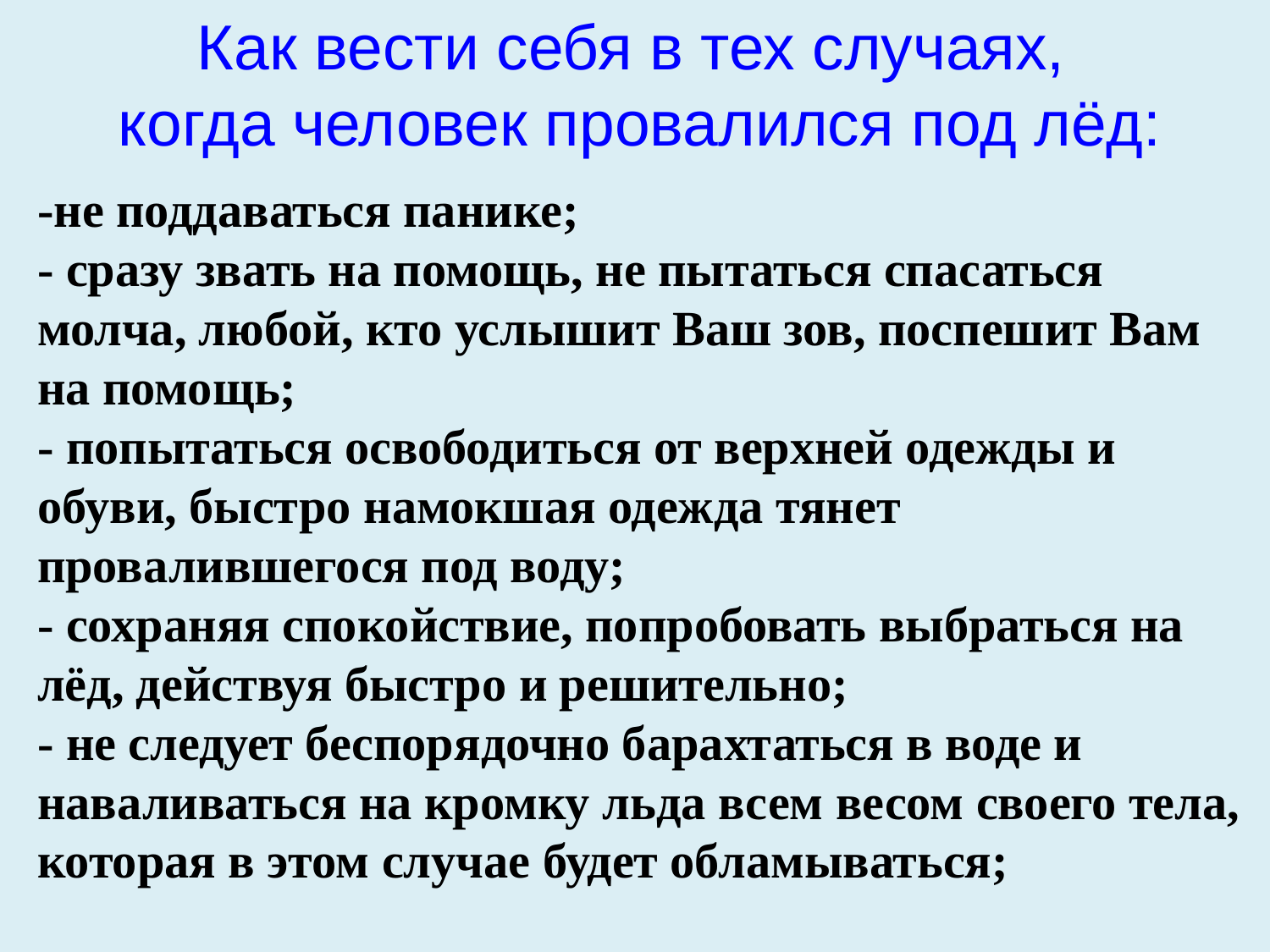

Как вести себя в тех случаях,
когда человек провалился под лёд:

-не поддаваться панике;
- сразу звать на помощь, не пытаться спасаться молча, любой, кто услышит Ваш зов, поспешит Вам на помощь;
- попытаться освободиться от верхней одежды и обуви, быстро намокшая одежда тянет провалившегося под воду;
- сохраняя спокойствие, попробовать выбраться на лёд, действуя быстро и решительно;
- не следует беспорядочно барахтаться в воде и наваливаться на кромку льда всем весом своего тела, которая в этом случае будет обламываться;